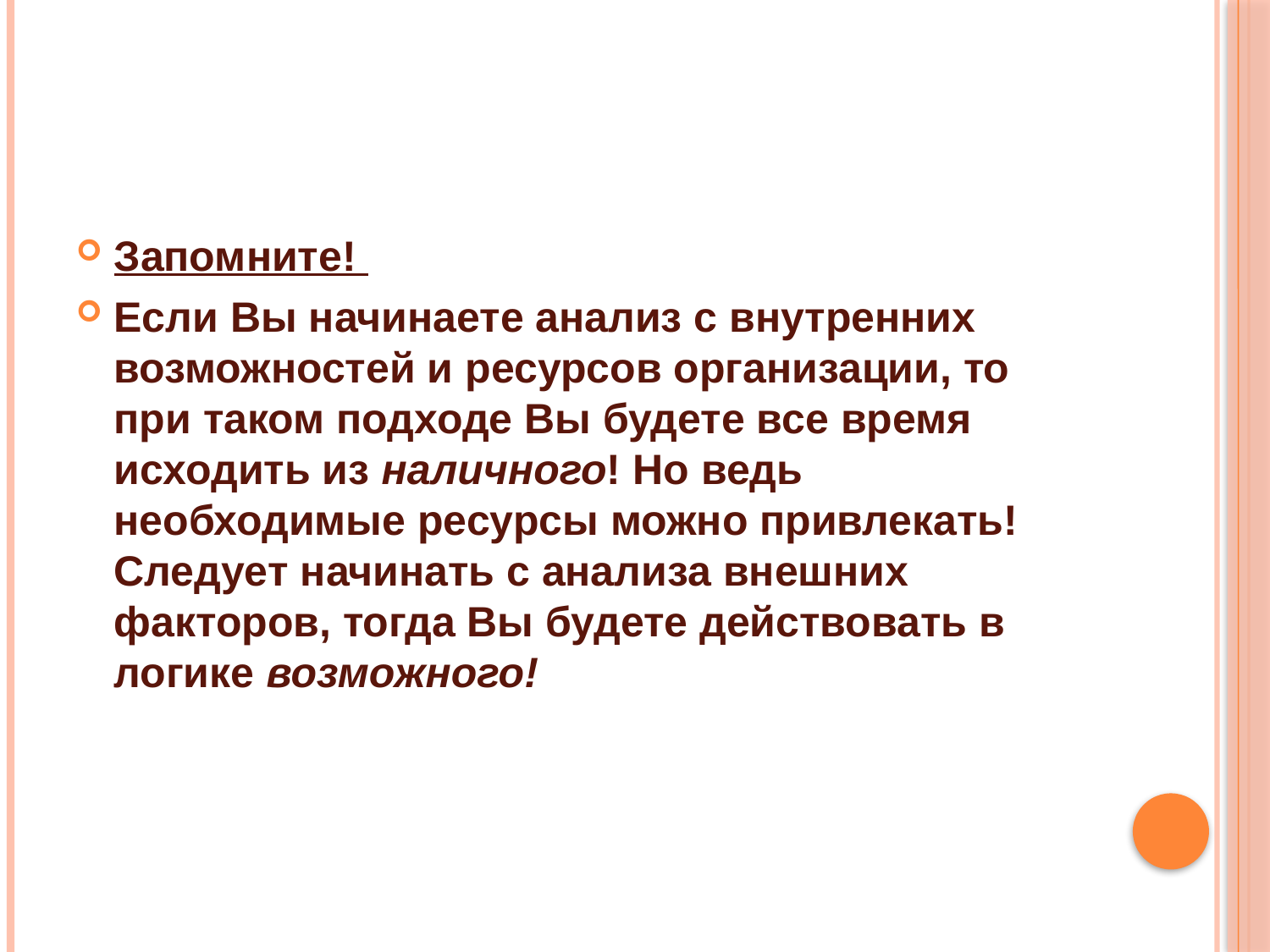

#
Запомните!
Если Вы начинаете анализ с внутренних возможностей и ресурсов организации, то при таком подходе Вы будете все время исходить из наличного! Но ведь необходимые ресурсы можно привлекать! Следует начинать с анализа внешних факторов, тогда Вы будете действовать в логике возможного!